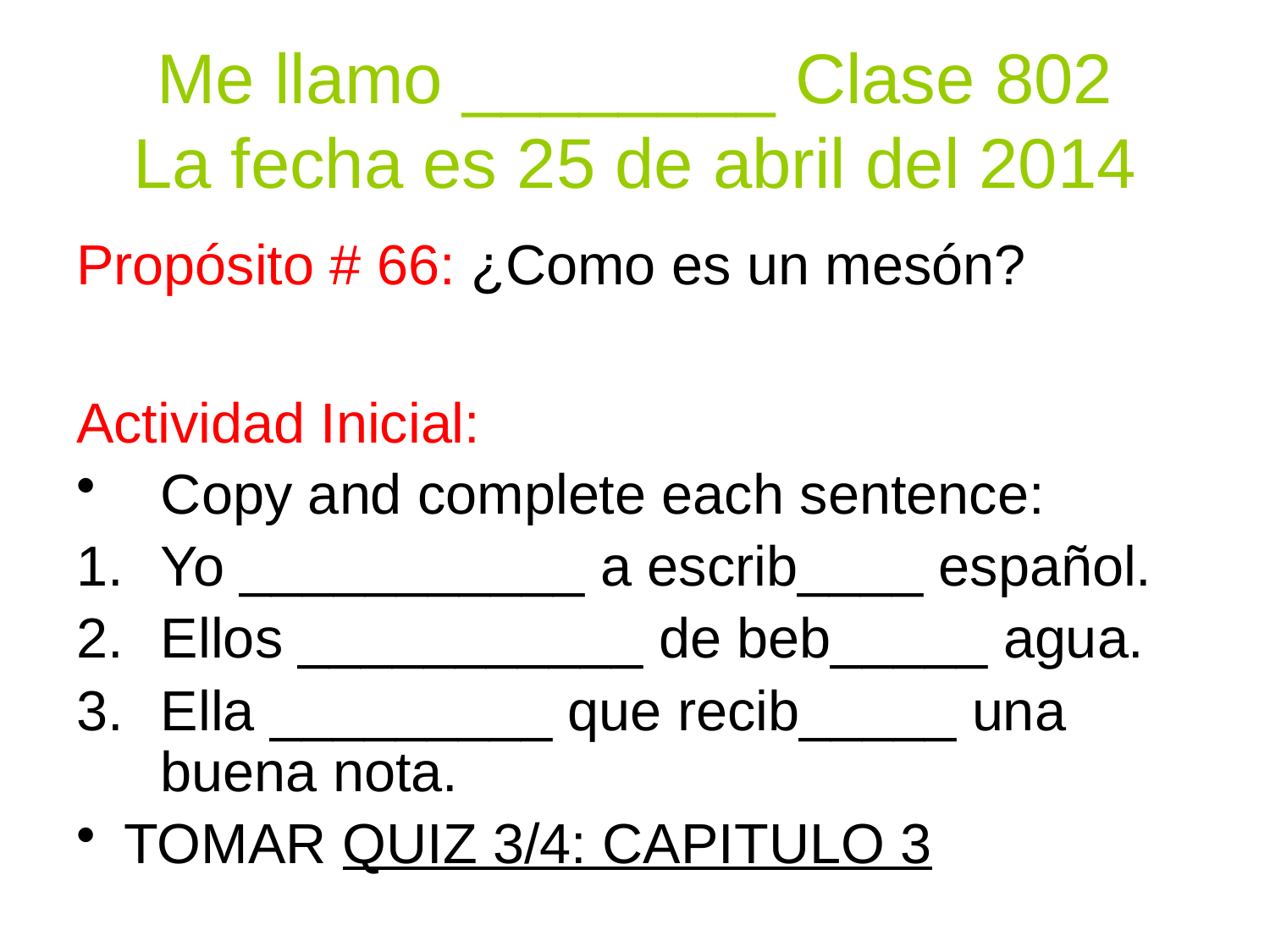

# Me llamo ________ Clase 802 La fecha es 25 de abril del 2014
Propósito # 66: ¿Como es un mesón?

Actividad Inicial:
Copy and complete each sentence:
Yo ___________ a escrib____ español.
Ellos ___________ de beb_____ agua.
Ella _________ que recib_____ una buena nota.
TOMAR QUIZ 3/4: CAPITULO 3